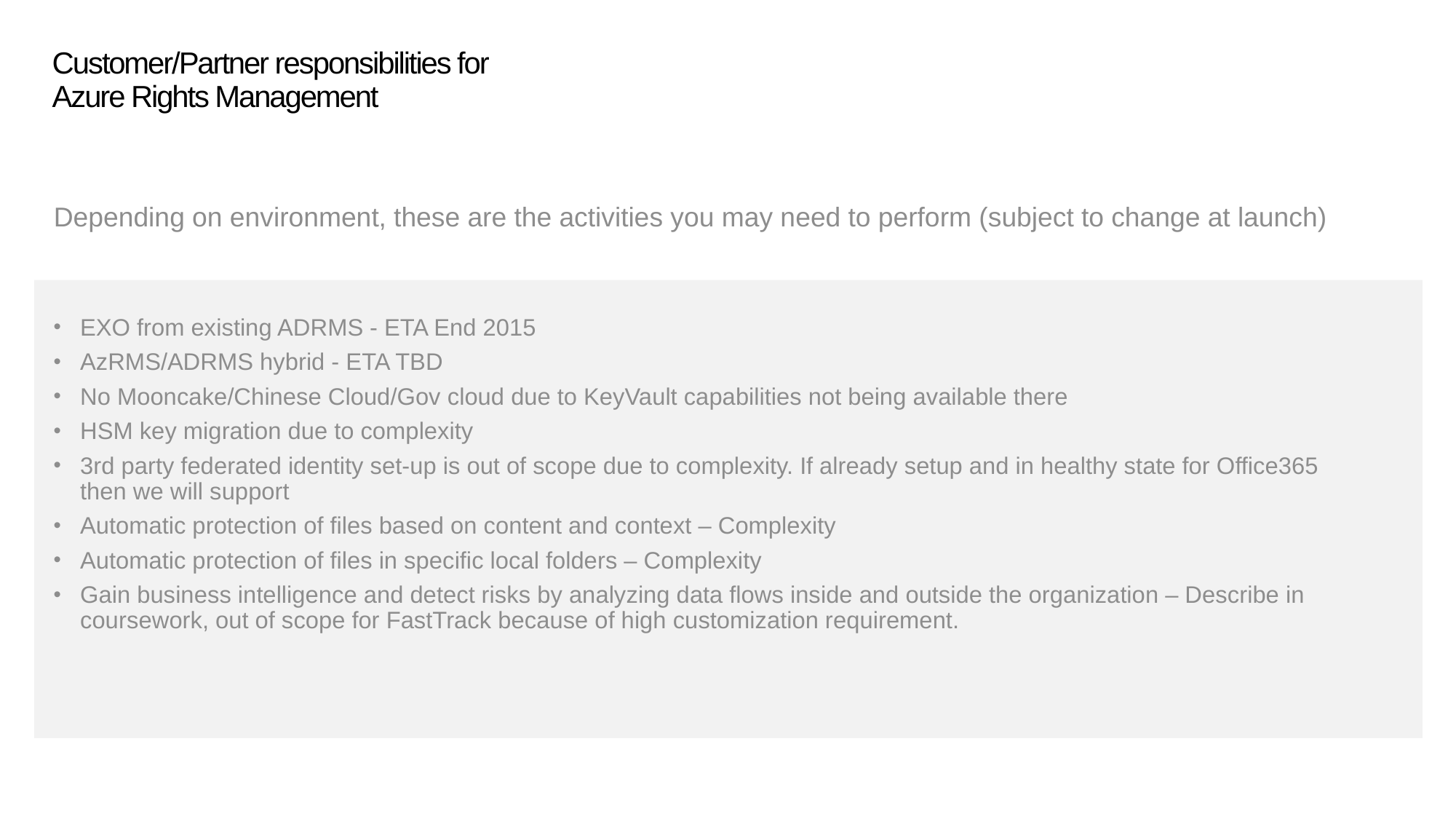

# Customer/Partner responsibilities for Azure Rights Management
Depending on environment, these are the activities you may need to perform (subject to change at launch)

EXO from existing ADRMS - ETA End 2015
AzRMS/ADRMS hybrid - ETA TBD
No Mooncake/Chinese Cloud/Gov cloud due to KeyVault capabilities not being available there
HSM key migration due to complexity
3rd party federated identity set-up is out of scope due to complexity. If already setup and in healthy state for Office365 then we will support
Automatic protection of files based on content and context – Complexity
Automatic protection of files in specific local folders – Complexity
Gain business intelligence and detect risks by analyzing data flows inside and outside the organization – Describe in coursework, out of scope for FastTrack because of high customization requirement.